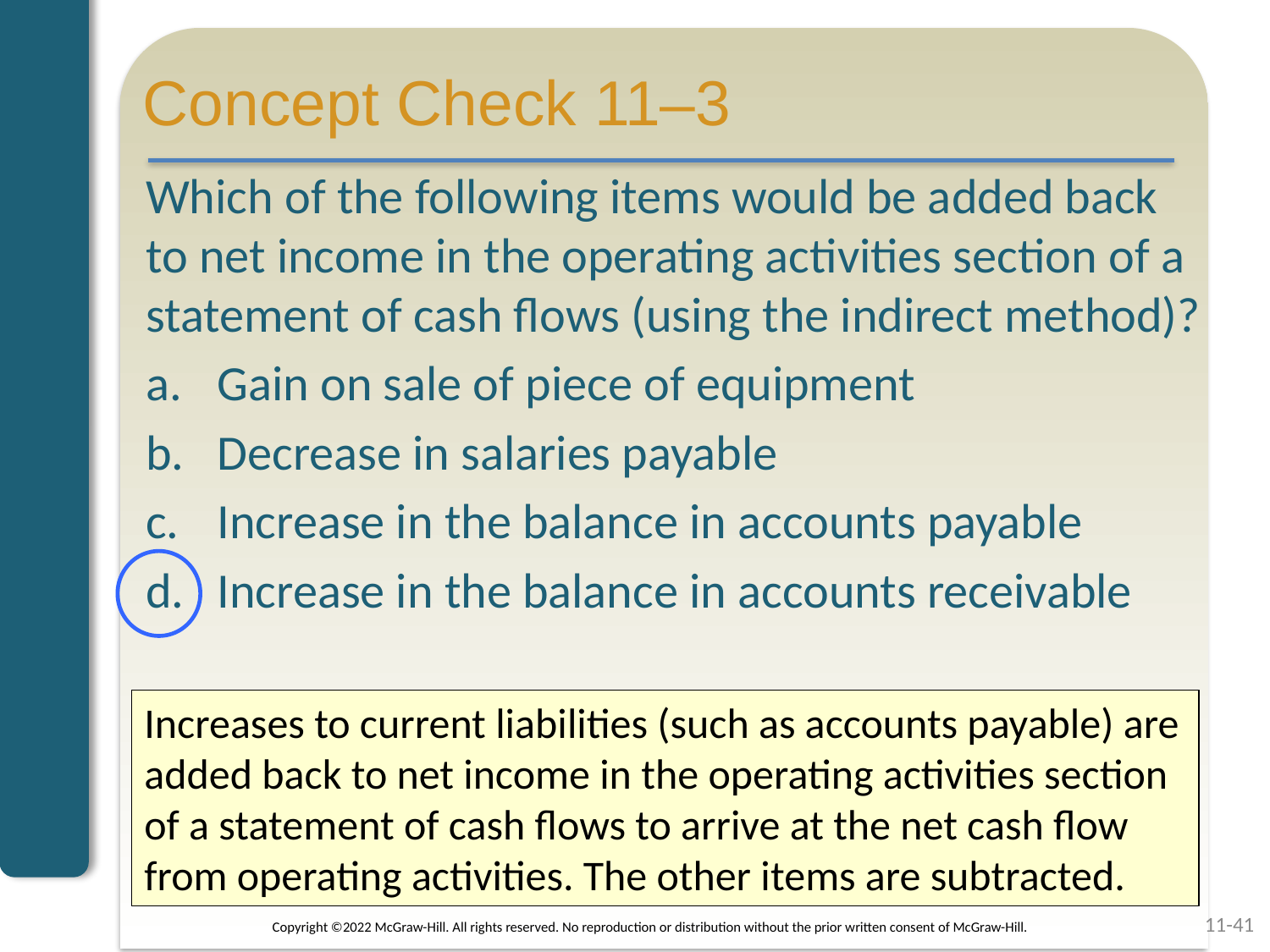

# Concept Check 11–3
Which of the following items would be added back to net income in the operating activities section of a statement of cash flows (using the indirect method)?
Gain on sale of piece of equipment
Decrease in salaries payable
Increase in the balance in accounts payable
Increase in the balance in accounts receivable

Increases to current liabilities (such as accounts payable) are added back to net income in the operating activities section of a statement of cash flows to arrive at the net cash flow from operating activities. The other items are subtracted.
11-41
Copyright ©2022 McGraw-Hill. All rights reserved. No reproduction or distribution without the prior written consent of McGraw-Hill.